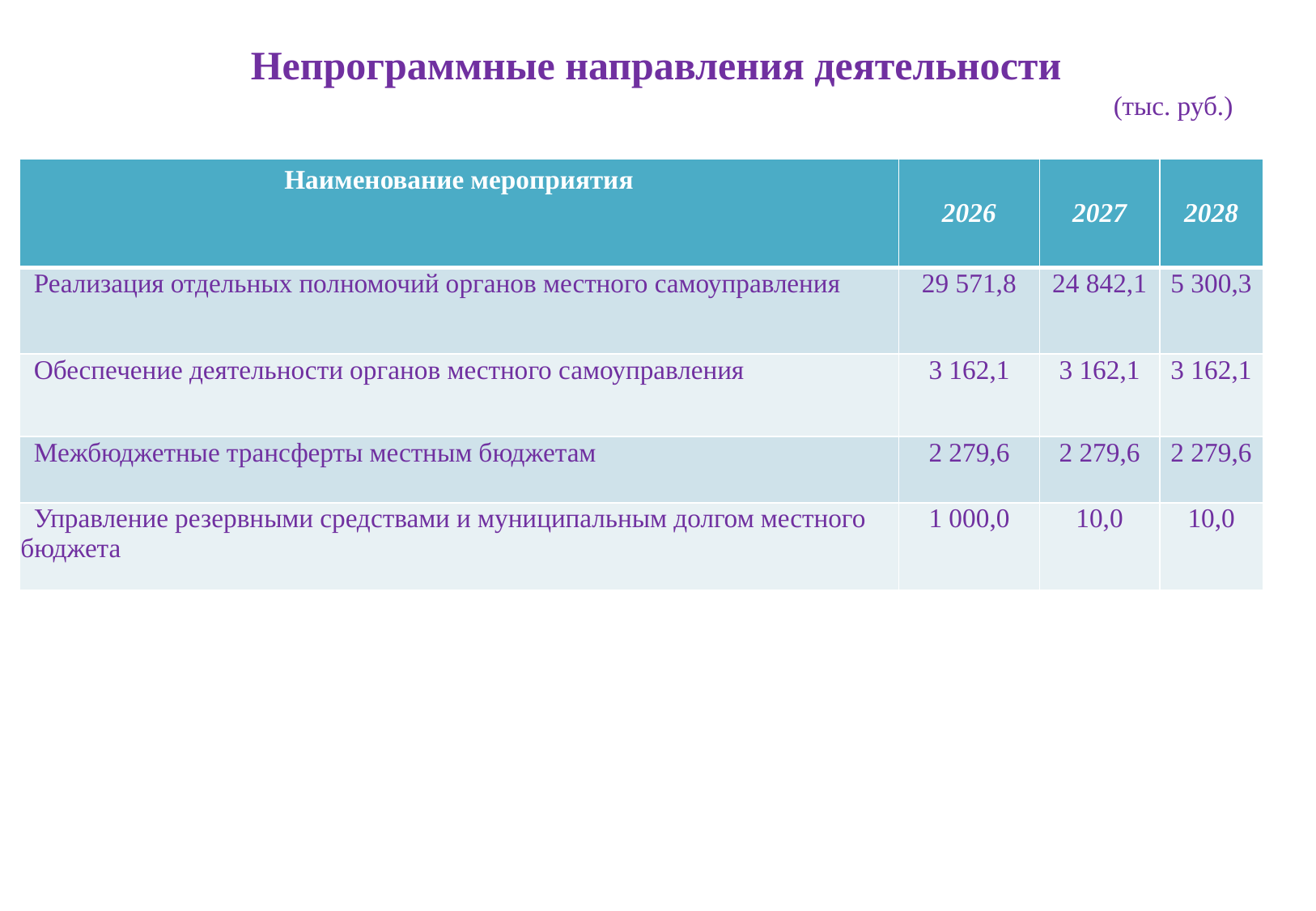

Непрограммные направления деятельности
(тыс. руб.)

| Наименование мероприятия | 2026 | 2027 | 2028 |
| --- | --- | --- | --- |
| Реализация отдельных полномочий органов местного самоуправления | 29 571,8 | 24 842,1 | 5 300,3 |
| Обеспечение деятельности органов местного самоуправления | 3 162,1 | 3 162,1 | 3 162,1 |
| Межбюджетные трансферты местным бюджетам | 2 279,6 | 2 279,6 | 2 279,6 |
| Управление резервными средствами и муниципальным долгом местного бюджета | 1 000,0 | 10,0 | 10,0 |